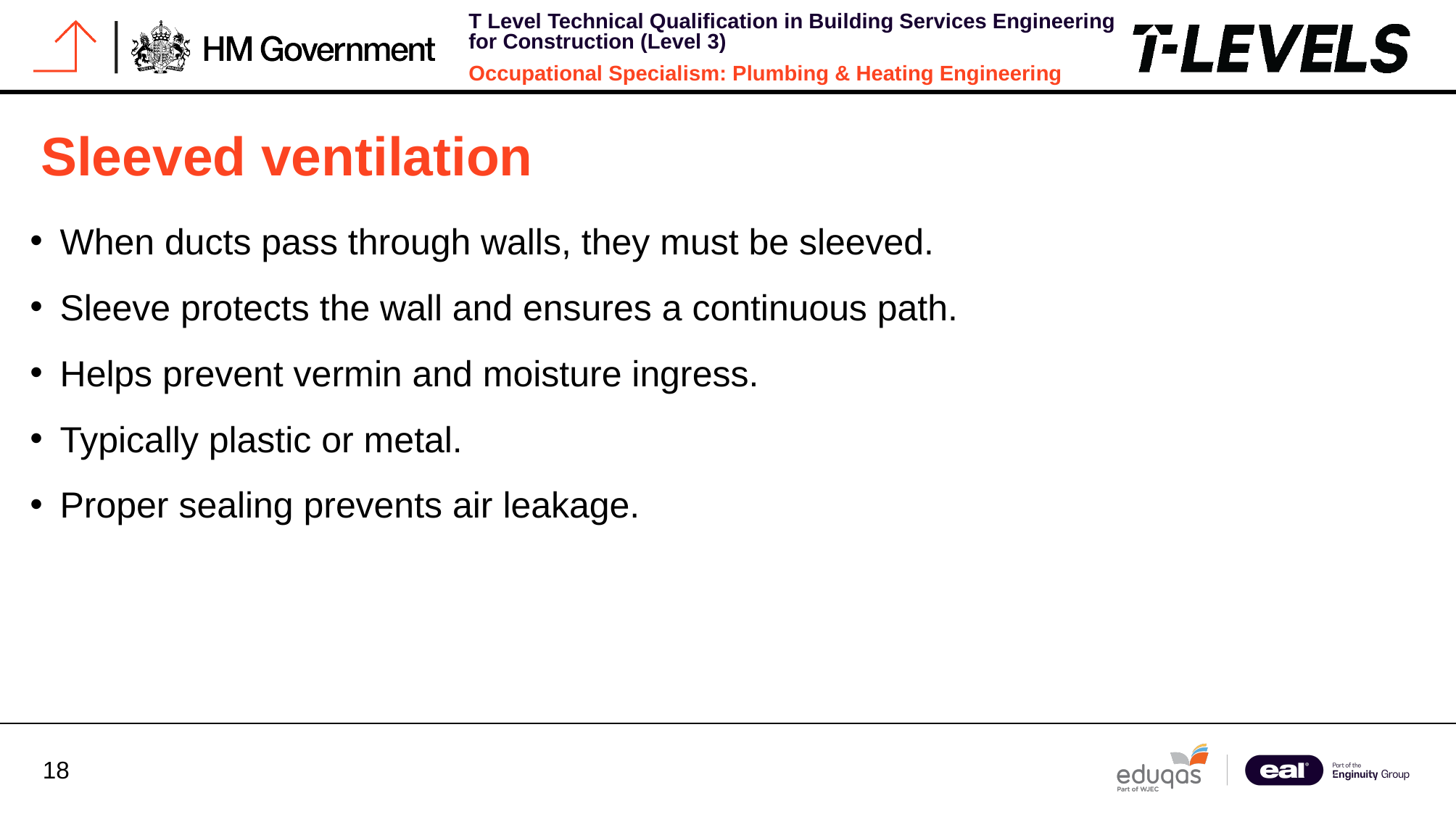

# Sleeved ventilation
When ducts pass through walls, they must be sleeved.
Sleeve protects the wall and ensures a continuous path.
Helps prevent vermin and moisture ingress.
Typically plastic or metal.
Proper sealing prevents air leakage.